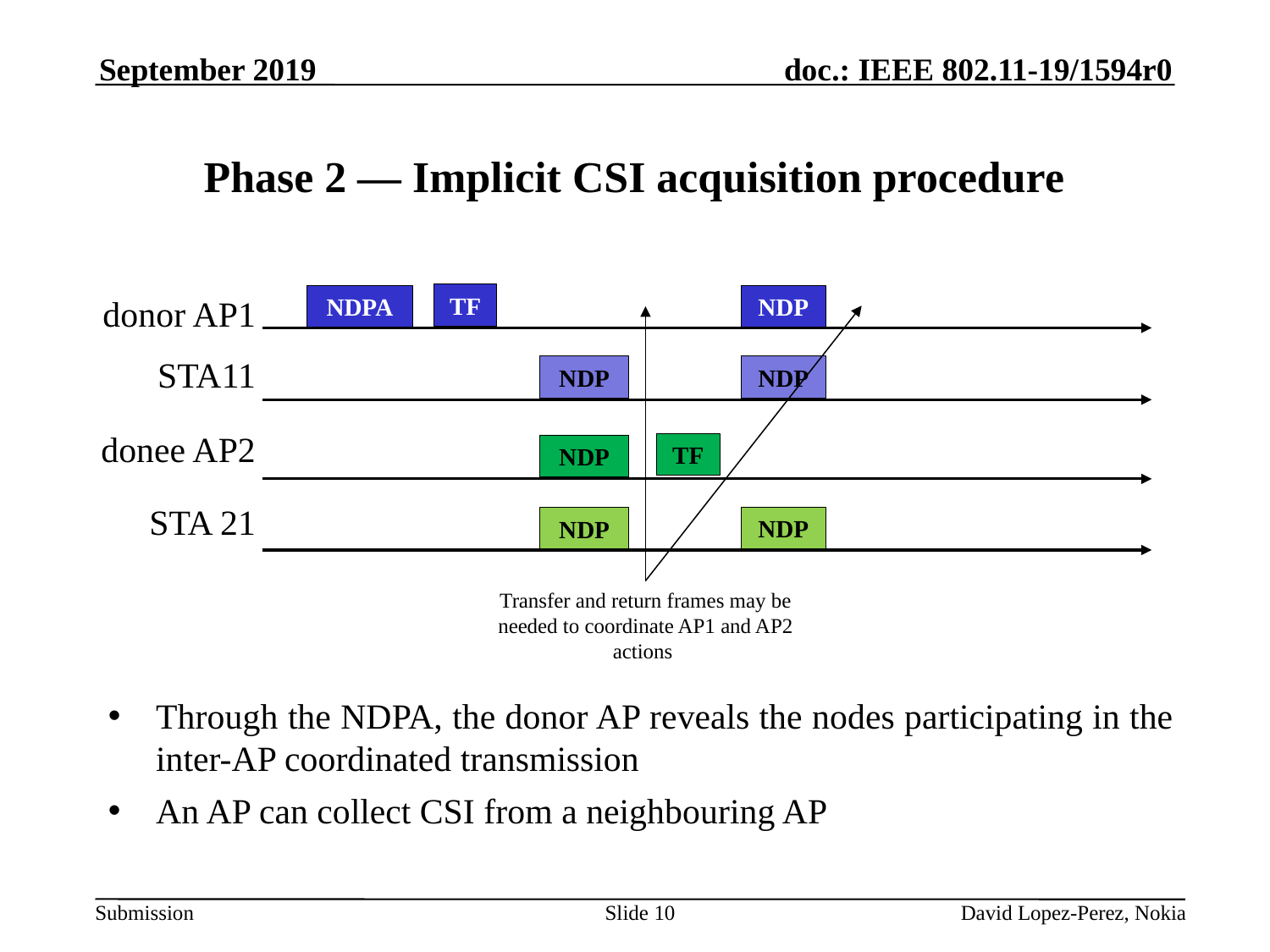

September 2019
# Phase 2 — Implicit CSI acquisition procedure
TF
NDPA
NDP
donor AP1
STA11
NDP
NDP
donee AP2
TF
NDP

STA 21
NDP
NDP
Transfer and return frames may be needed to coordinate AP1 and AP2 actions
Through the NDPA, the donor AP reveals the nodes participating in the inter-AP coordinated transmission
An AP can collect CSI from a neighbouring AP

Slide 10
 David Lopez-Perez, Nokia